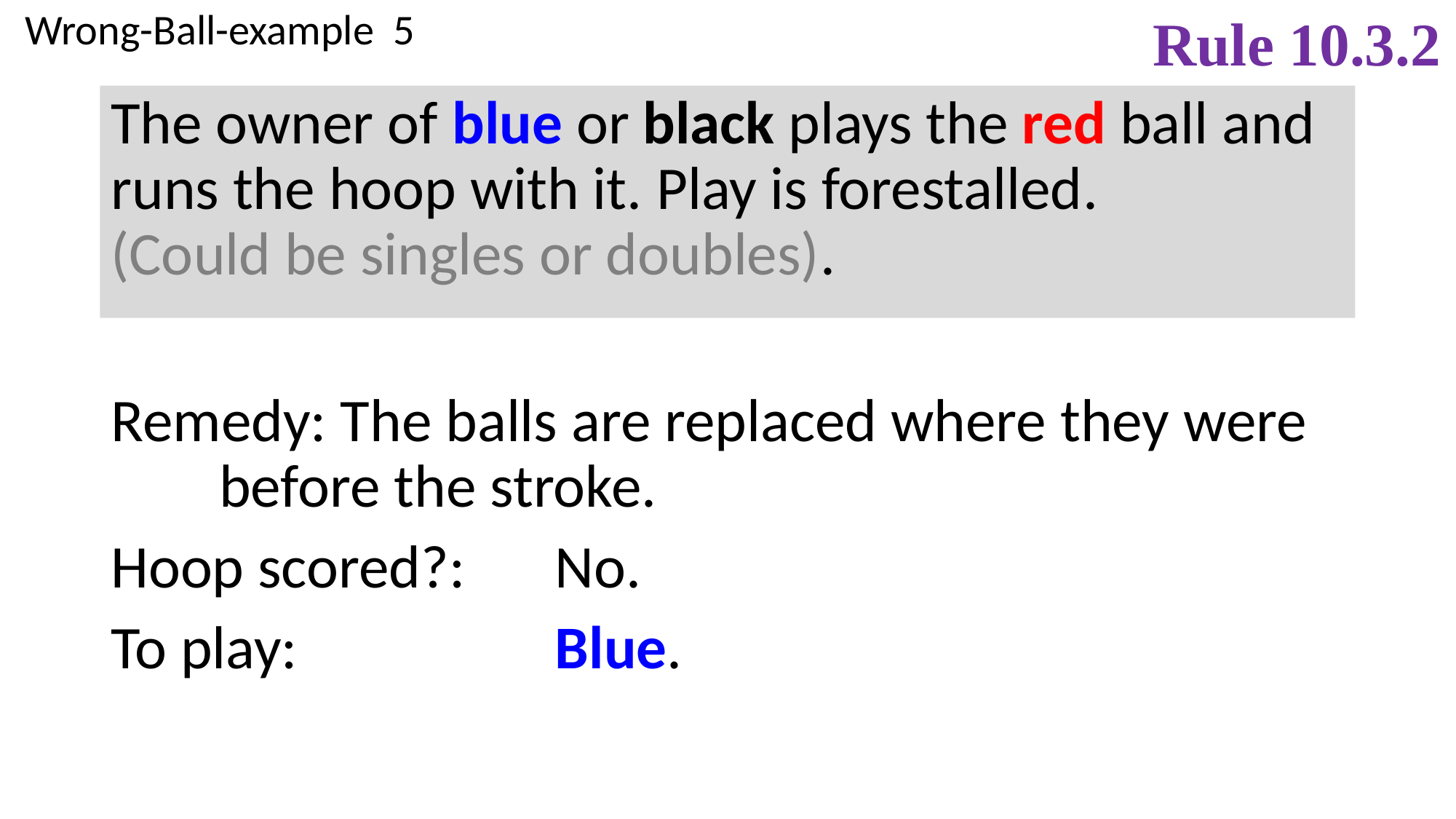

Rule 10.3.2
Wrong-Ball-example  5
The owner of blue or black plays the red ball and runs the hoop with it. Play is forestalled.
(Could be singles or doubles).
Remedy: The balls are replaced where they were before the stroke.
Hoop scored?:	No.
To play:			Blue.